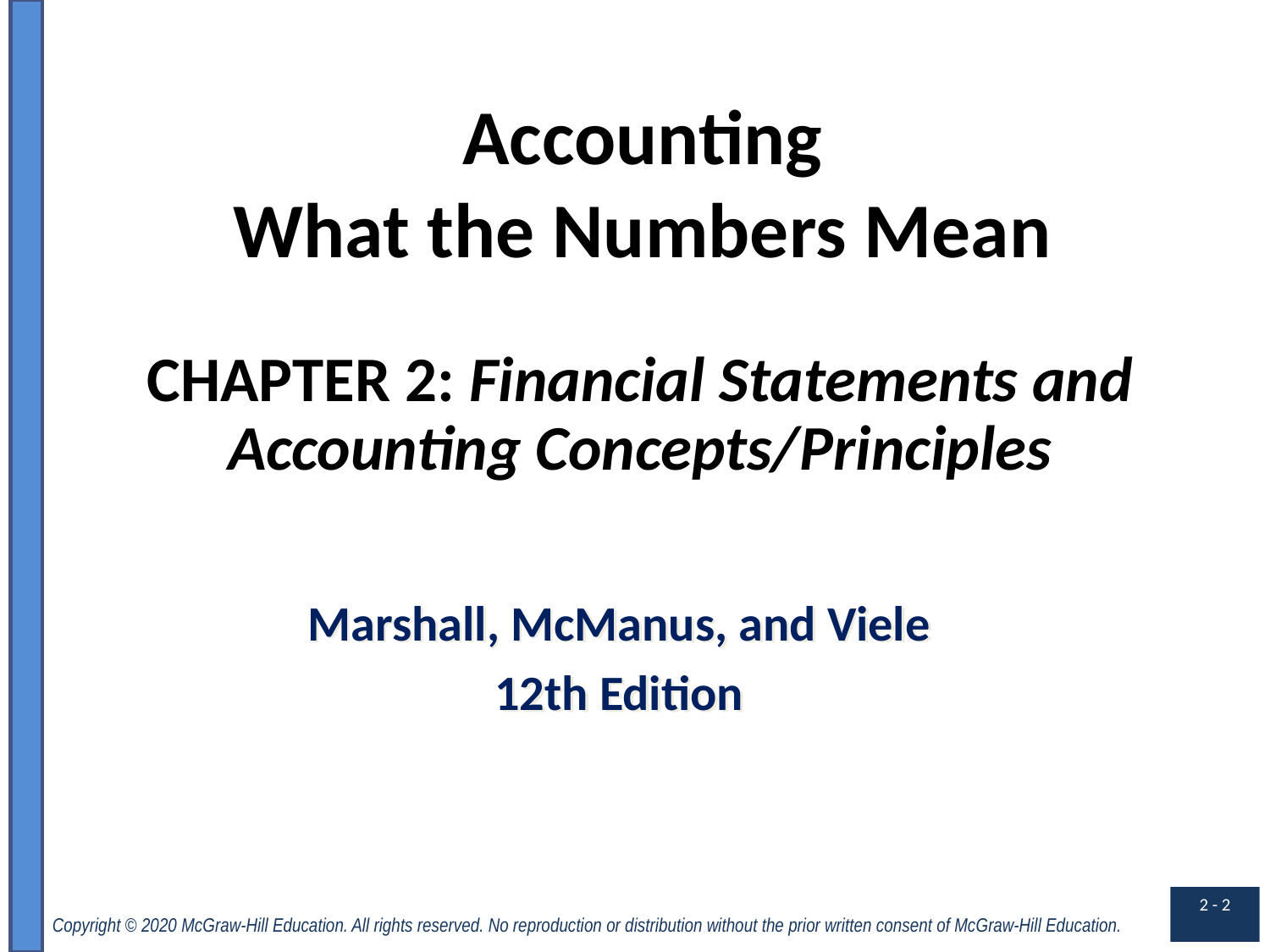

Accounting
What the Numbers Mean
CHAPTER 2: Financial Statements and Accounting Concepts/Principles

Marshall, McManus, and Viele
12th Edition